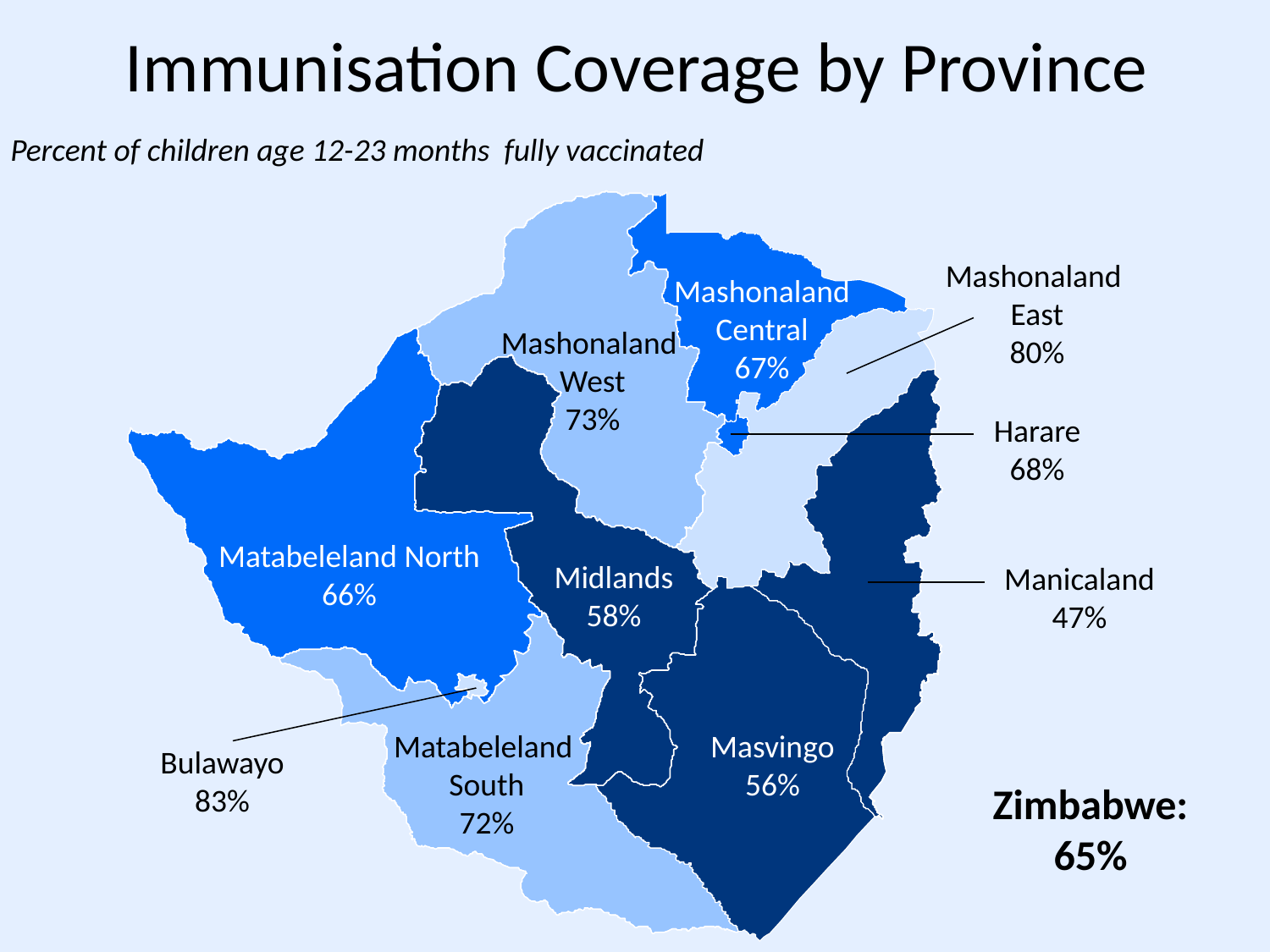

Immunisation Coverage by Province
Percent of children age 12-23 months  fully vaccinated

Mashonaland
East
80%
Mashonaland Central
67%

Mashonaland
West
73%

Harare
68%

Matabeleland North
66%
Midlands
58%
Manicaland
47%

Matabeleland
South
72%
Masvingo
56%
Bulawayo
83%
Zimbabwe:
65%